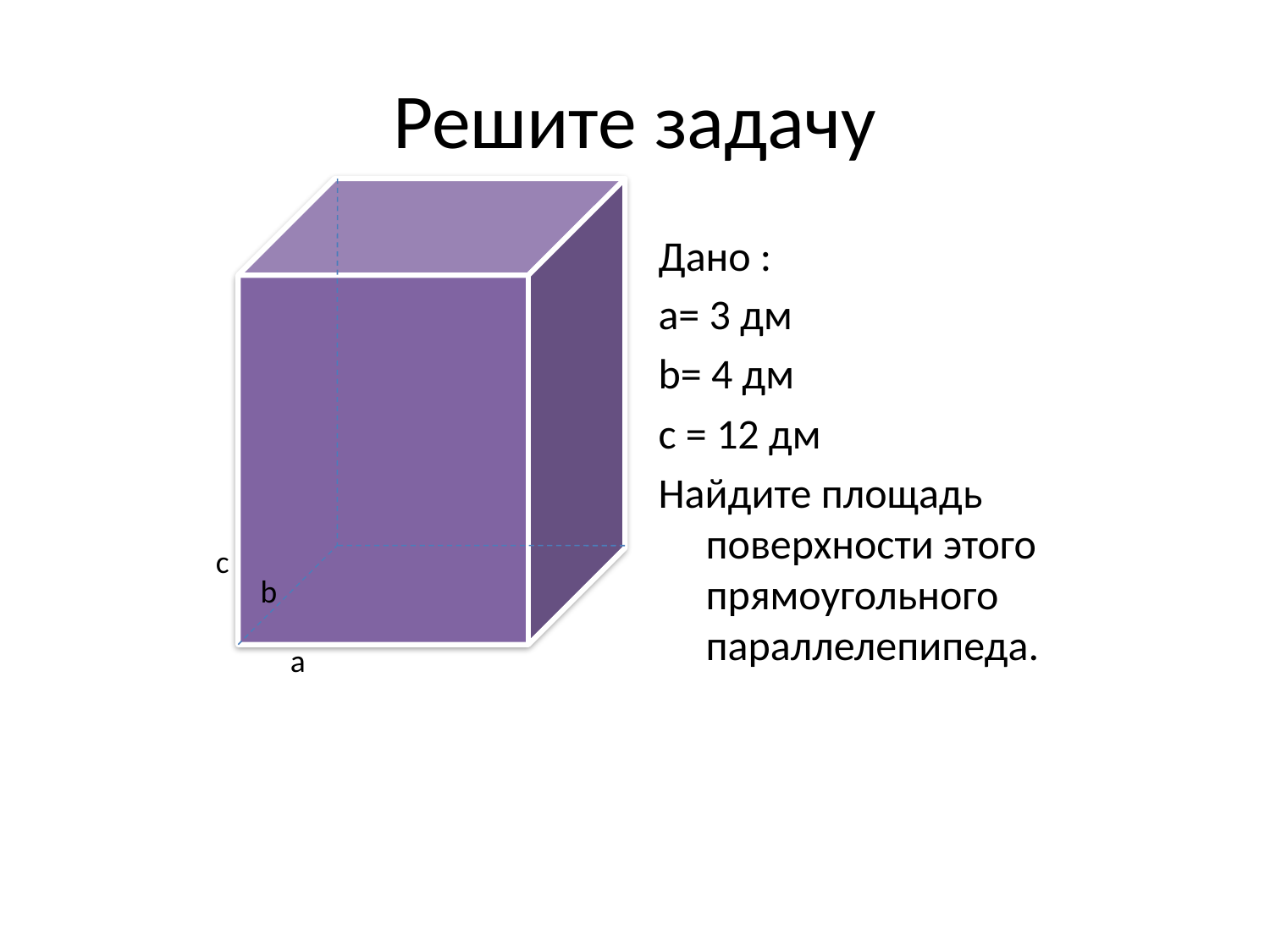

# Решите задачу

Дано :
a= 3 дм
b= 4 дм
с = 12 дм
Найдите площадь поверхности этого прямоугольного параллелепипеда.
c
b
a